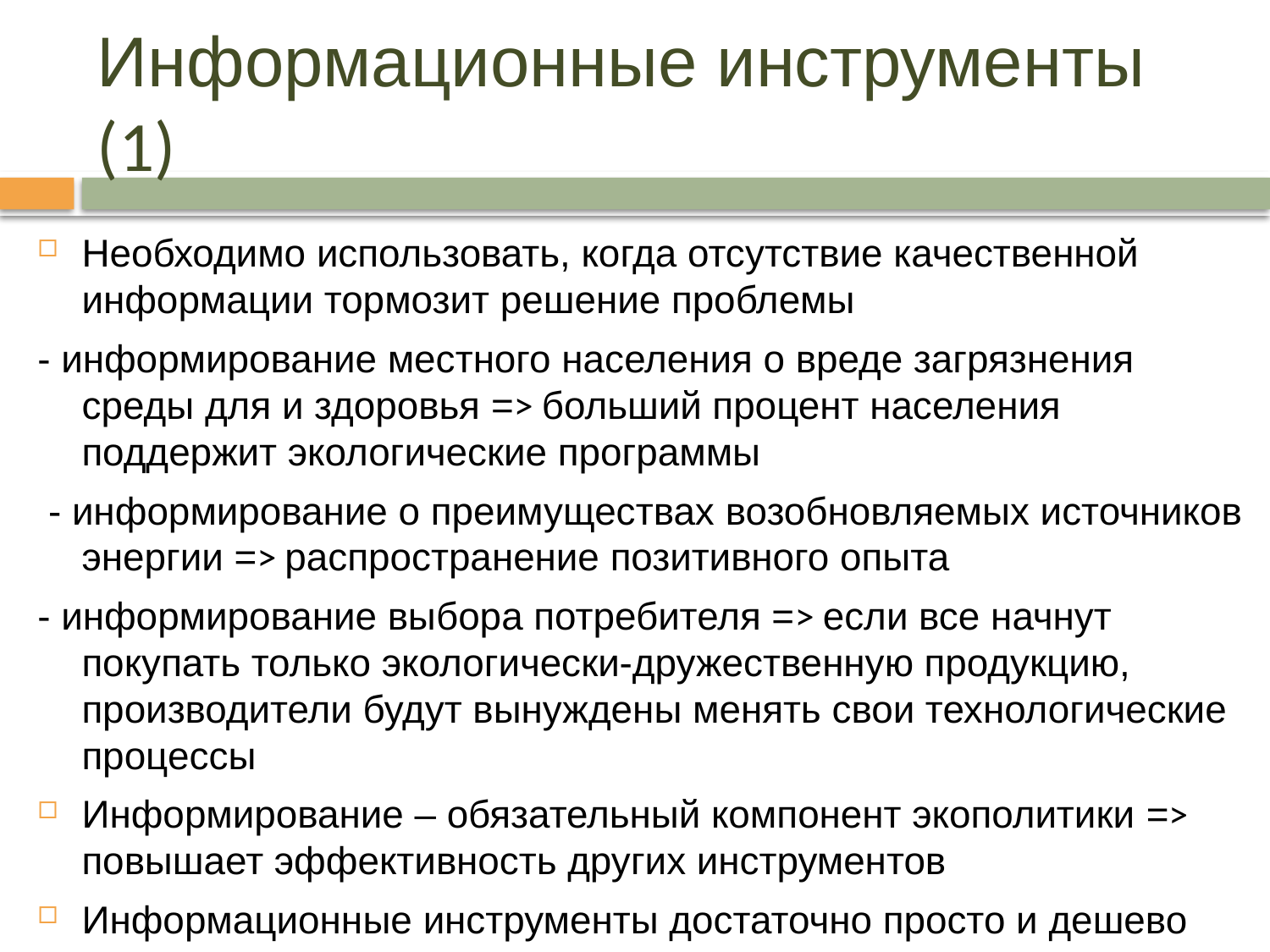

# Информационные инструменты (1)
Необходимо использовать, когда отсутствие качественной информации тормозит решение проблемы
- информирование местного населения о вреде загрязнения среды для и здоровья => больший процент населения поддержит экологические программы
 - информирование о преимуществах возобновляемых источников энергии => распространение позитивного опыта
- информирование выбора потребителя => если все начнут покупать только экологически-дружественную продукцию, производители будут вынуждены менять свои технологические процессы
Информирование – обязательный компонент экополитики => повышает эффективность других инструментов
Информационные инструменты достаточно просто и дешево реализовать